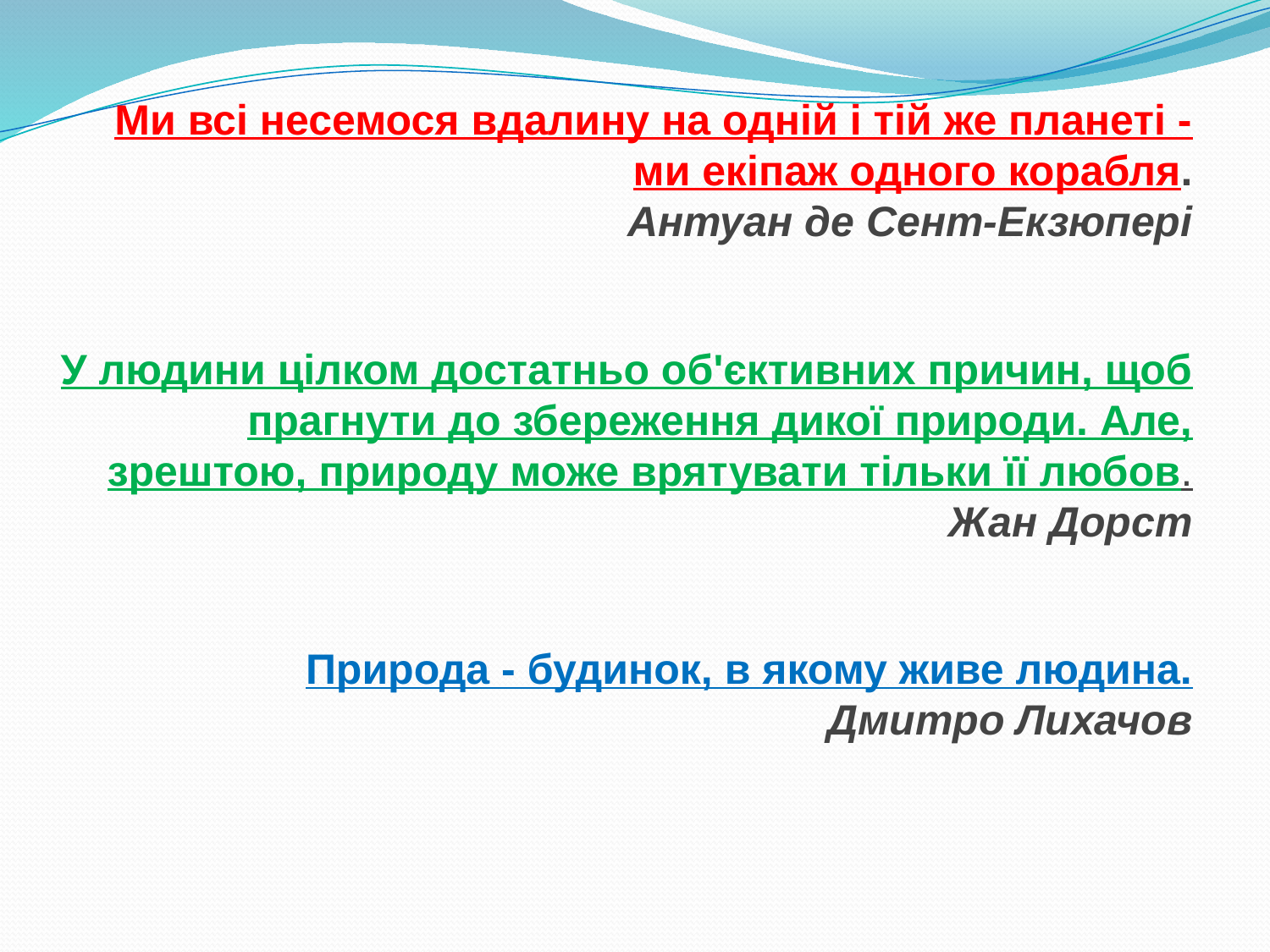

Ми всі несемося вдалину на одній і тій же планеті - ми екіпаж одного корабля.
Антуан де Сент-Екзюпері
У людини цілком достатньо об'єктивних причин, щоб прагнути до збереження дикої природи. Але, зрештою, природу може врятувати тільки її любов.
Жан Дорст
Природа - будинок, в якому живе людина.
Дмитро Лихачов